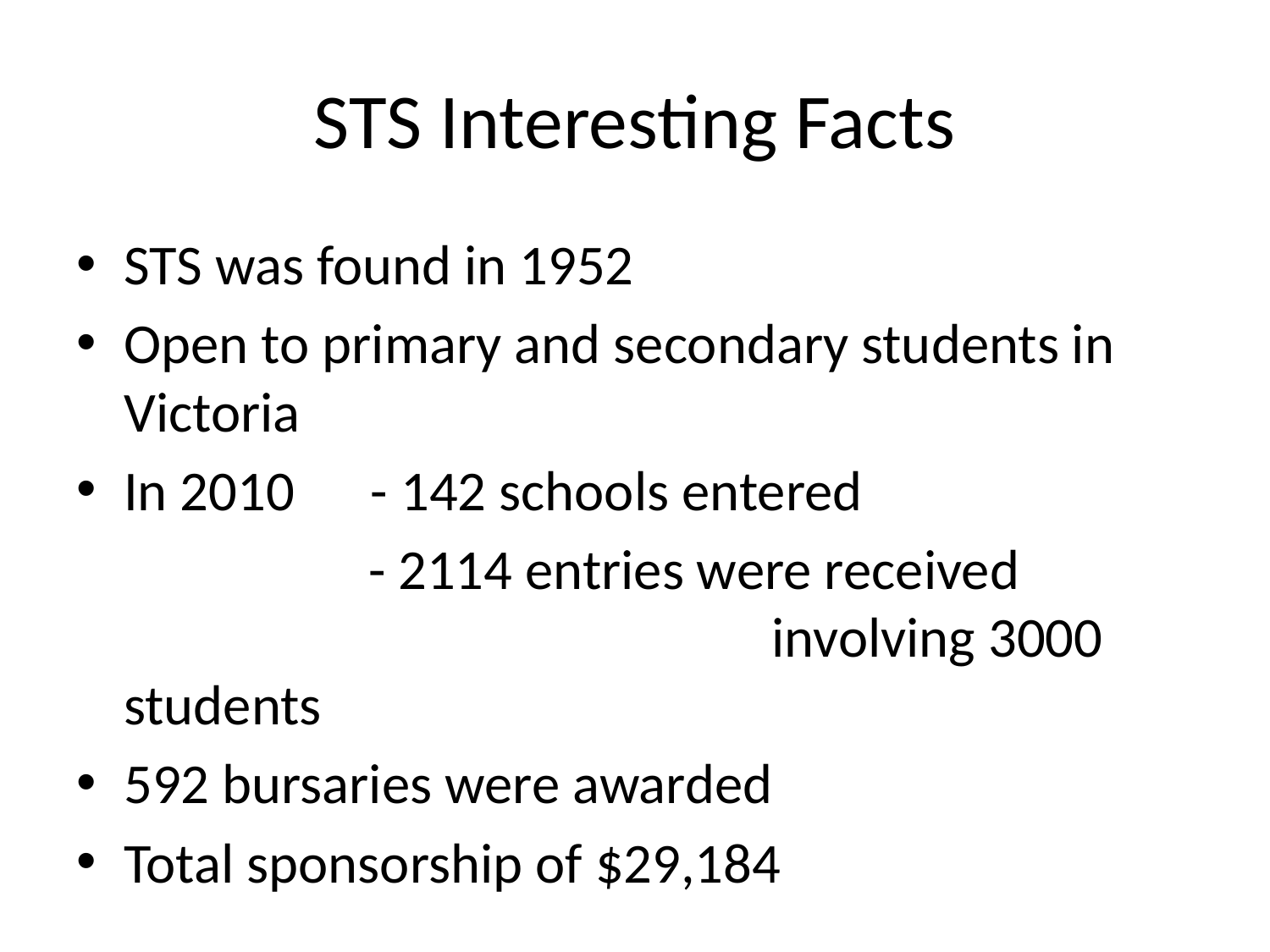

# STS Interesting Facts
STS was found in 1952
Open to primary and secondary students in Victoria
In 2010      - 142 schools entered
                       - 2114 entries were received  					           involving 3000 students
592 bursaries were awarded
Total sponsorship of $29,184